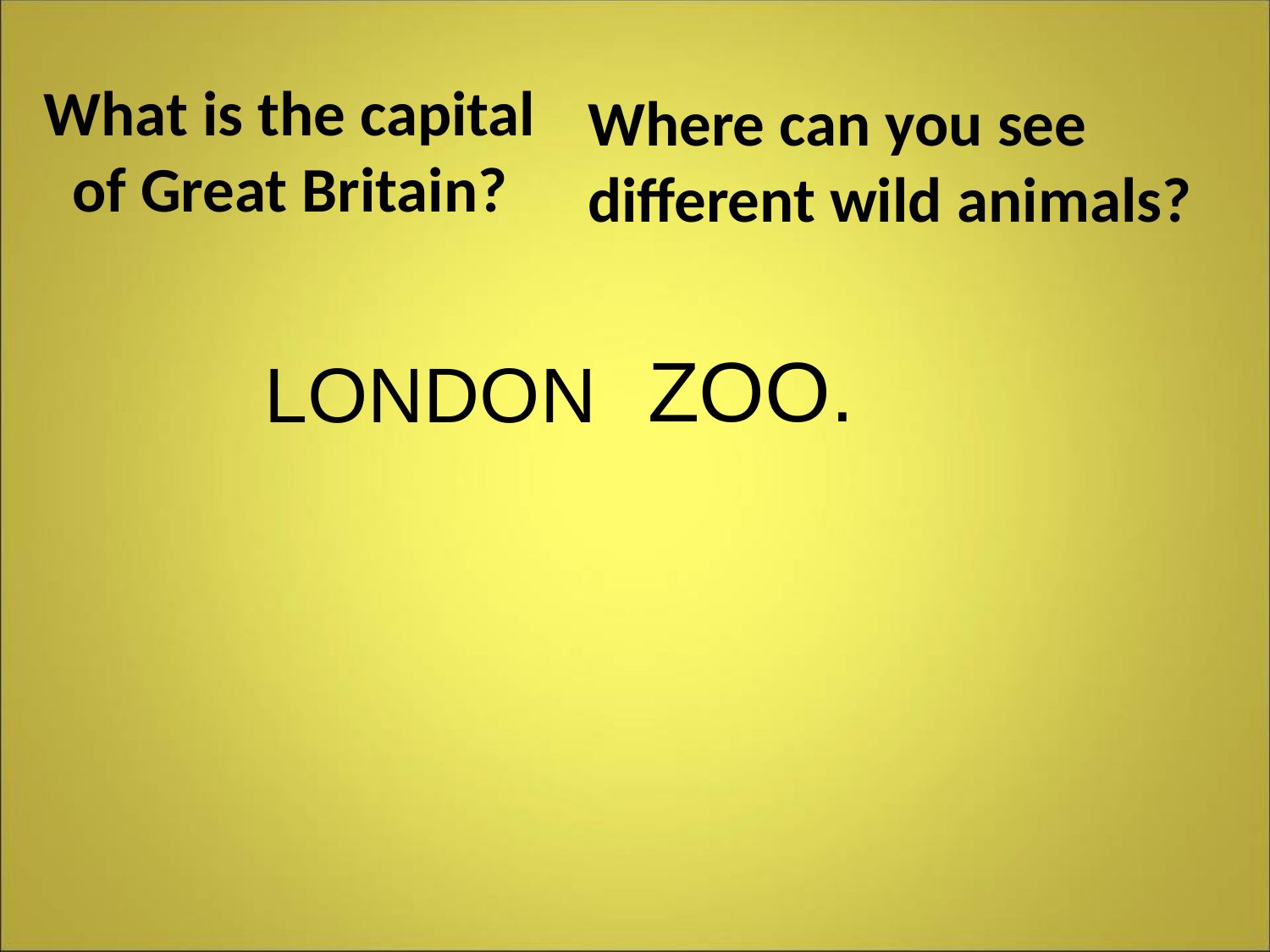

What is the capital of Great Britain?
Where can you see different wild animals?
LONDON
ZOO.